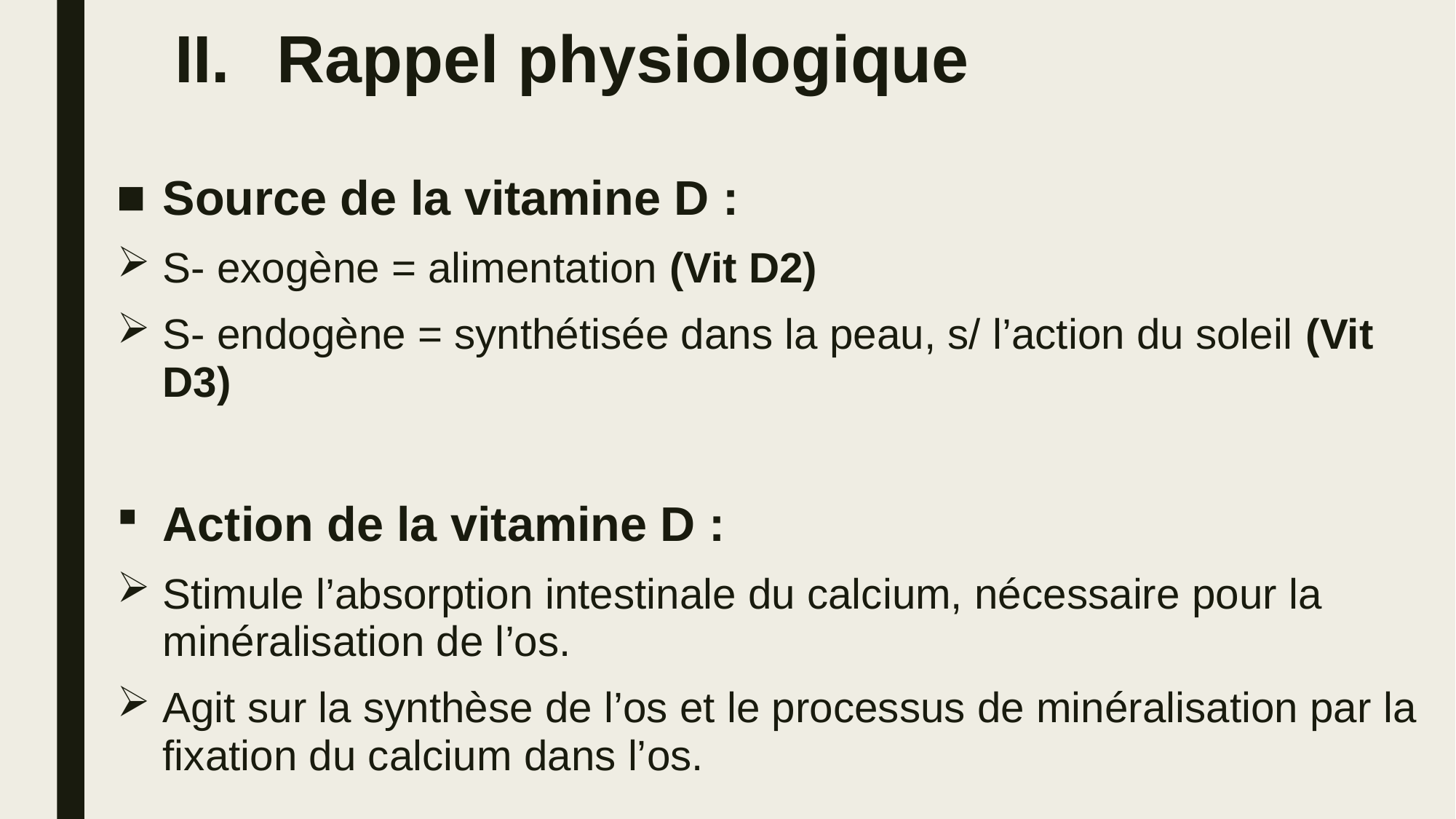

# Rappel physiologique
Source de la vitamine D :
S- exogène = alimentation (Vit D2)
S- endogène = synthétisée dans la peau, s/ l’action du soleil (Vit D3)

Action de la vitamine D :
Stimule l’absorption intestinale du calcium, nécessaire pour la minéralisation de l’os.
Agit sur la synthèse de l’os et le processus de minéralisation par la fixation du calcium dans l’os.